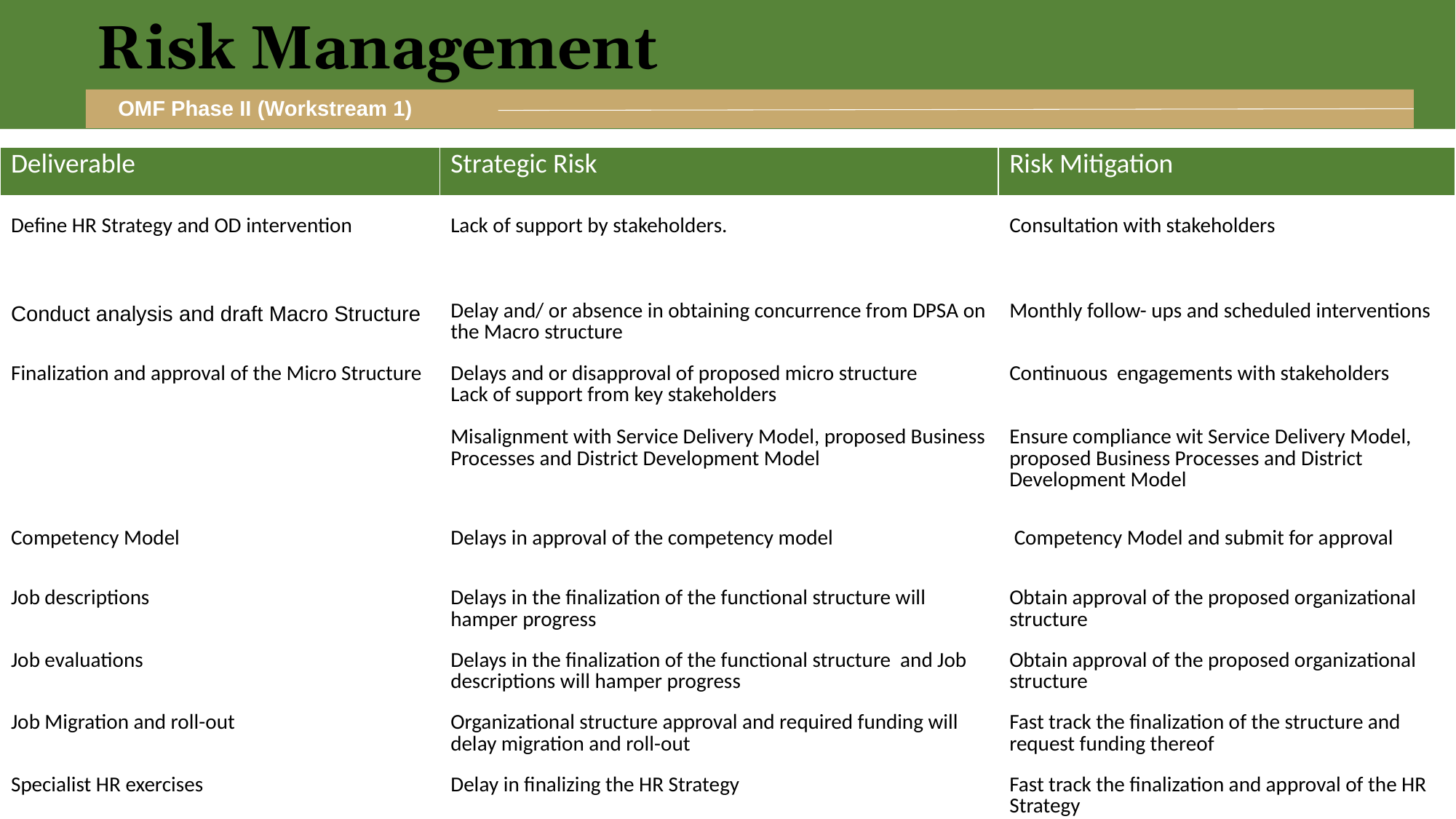

Risk Management

OMF Phase II (Workstream 1)
| Deliverable | Strategic Risk | Risk Mitigation |
| --- | --- | --- |
|  |  |  |
| Define HR Strategy and OD intervention | Lack of support by stakeholders. | Consultation with stakeholders |
| Conduct analysis and draft Macro Structure | Delay and/ or absence in obtaining concurrence from DPSA on the Macro structure | Monthly follow- ups and scheduled interventions |
| Finalization and approval of the Micro Structure | Delays and or disapproval of proposed micro structure Lack of support from key stakeholders Misalignment with Service Delivery Model, proposed Business Processes and District Development Model | Continuous engagements with stakeholders Ensure compliance wit Service Delivery Model, proposed Business Processes and District Development Model |
| Competency Model | Delays in approval of the competency model | Competency Model and submit for approval |
| Job descriptions | Delays in the finalization of the functional structure will hamper progress | Obtain approval of the proposed organizational structure |
| Job evaluations | Delays in the finalization of the functional structure and Job descriptions will hamper progress | Obtain approval of the proposed organizational structure |
| Job Migration and roll-out | Organizational structure approval and required funding will delay migration and roll-out | Fast track the finalization of the structure and request funding thereof |
| Specialist HR exercises | Delay in finalizing the HR Strategy | Fast track the finalization and approval of the HR Strategy |